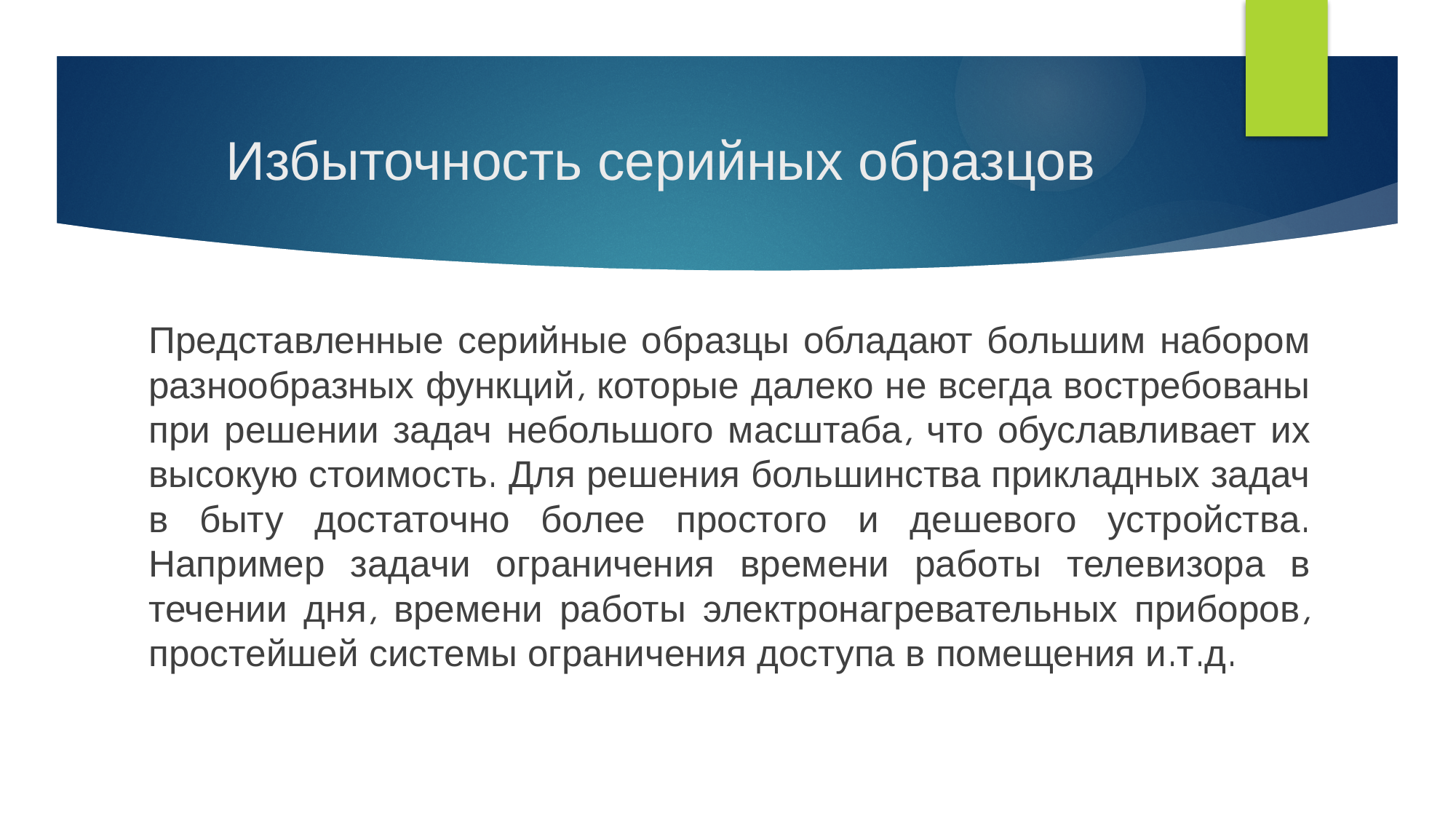

# Избыточность серийных образцов
Представленные серийные образцы обладают большим набором разнообразных функций, которые далеко не всегда востребованы при решении задач небольшого масштаба, что обуславливает их высокую стоимость. Для решения большинства прикладных задач в быту достаточно более простого и дешевого устройства. Например задачи ограничения времени работы телевизора в течении дня, времени работы электронагревательных приборов, простейшей системы ограничения доступа в помещения и.т.д.